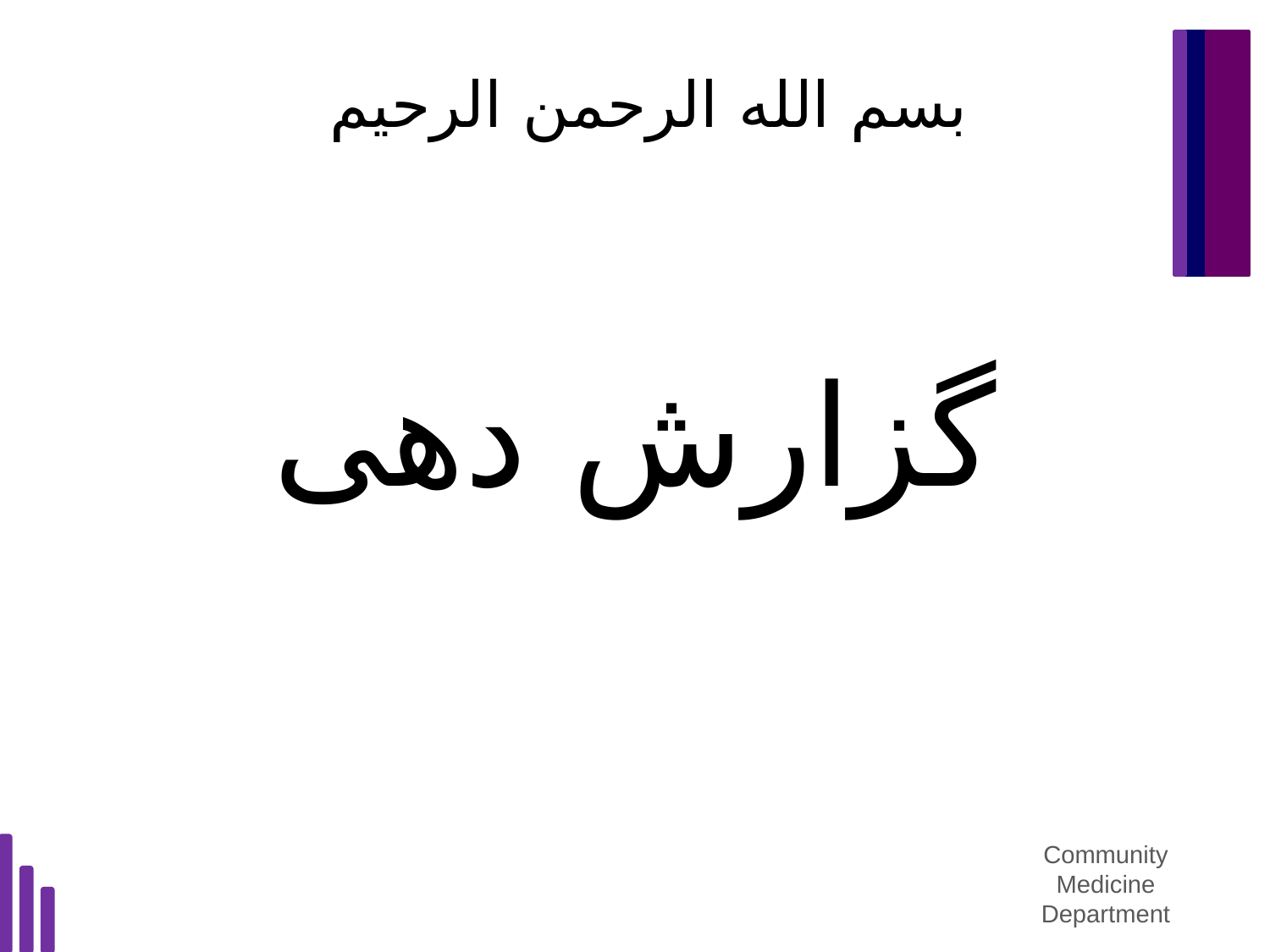

بسم الله الرحمن الرحیم
# گزارش دهی